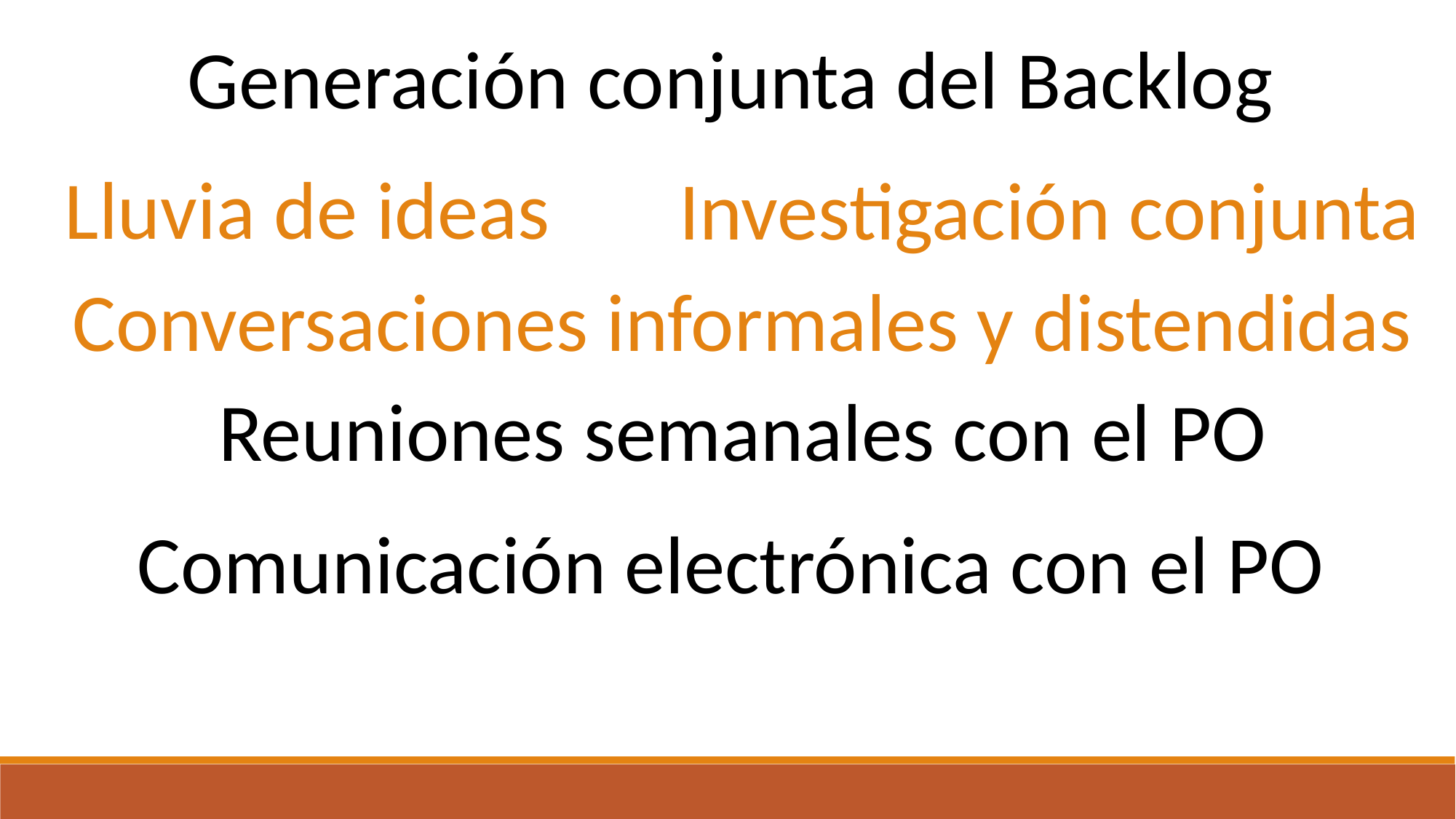

Generación conjunta del Backlog
Lluvia de ideas
Investigación conjunta
Conversaciones informales y distendidas
Reuniones semanales con el PO
Comunicación electrónica con el PO